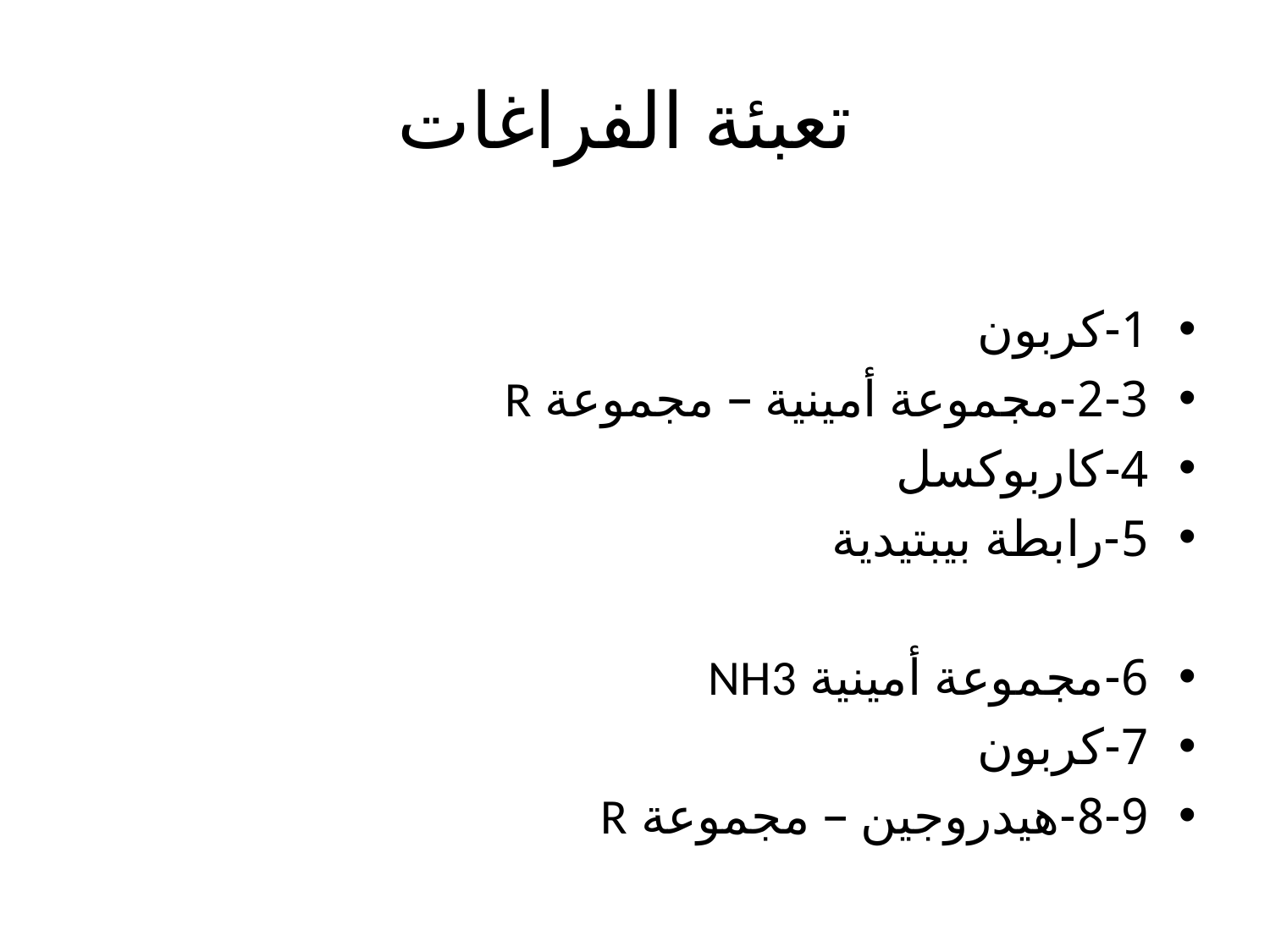

# تعبئة الفراغات

1-كربون
2-3-مجموعة أمينية – مجموعة R
4-كاربوكسل
5-رابطة بيبتيدية

6-مجموعة أمينية NH3
7-كربون
8-9-هيدروجين – مجموعة R